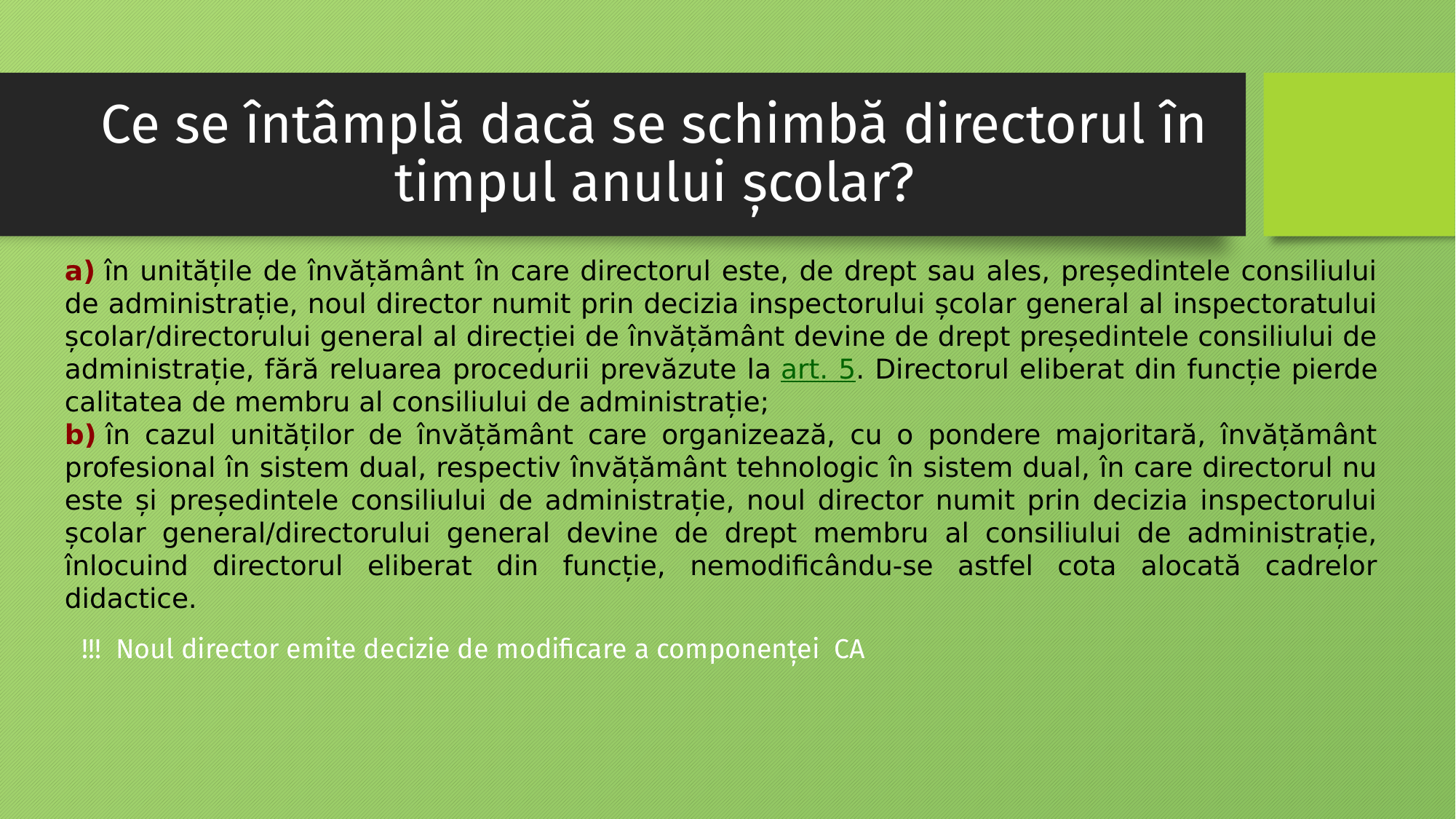

# Ce se întâmplă dacă se schimbă directorul în timpul anului școlar?
a) în unitățile de învățământ în care directorul este, de drept sau ales, președintele consiliului de administrație, noul director numit prin decizia inspectorului școlar general al inspectoratului școlar/directorului general al direcției de învățământ devine de drept președintele consiliului de administrație, fără reluarea procedurii prevăzute la art. 5. Directorul eliberat din funcție pierde calitatea de membru al consiliului de administrație;
b) în cazul unităților de învățământ care organizează, cu o pondere majoritară, învățământ profesional în sistem dual, respectiv învățământ tehnologic în sistem dual, în care directorul nu este și președintele consiliului de administrație, noul director numit prin decizia inspectorului școlar general/directorului general devine de drept membru al consiliului de administrație, înlocuind directorul eliberat din funcție, nemodificându-se astfel cota alocată cadrelor didactice.
!!!  Noul director emite decizie de modificare a componenței  CA